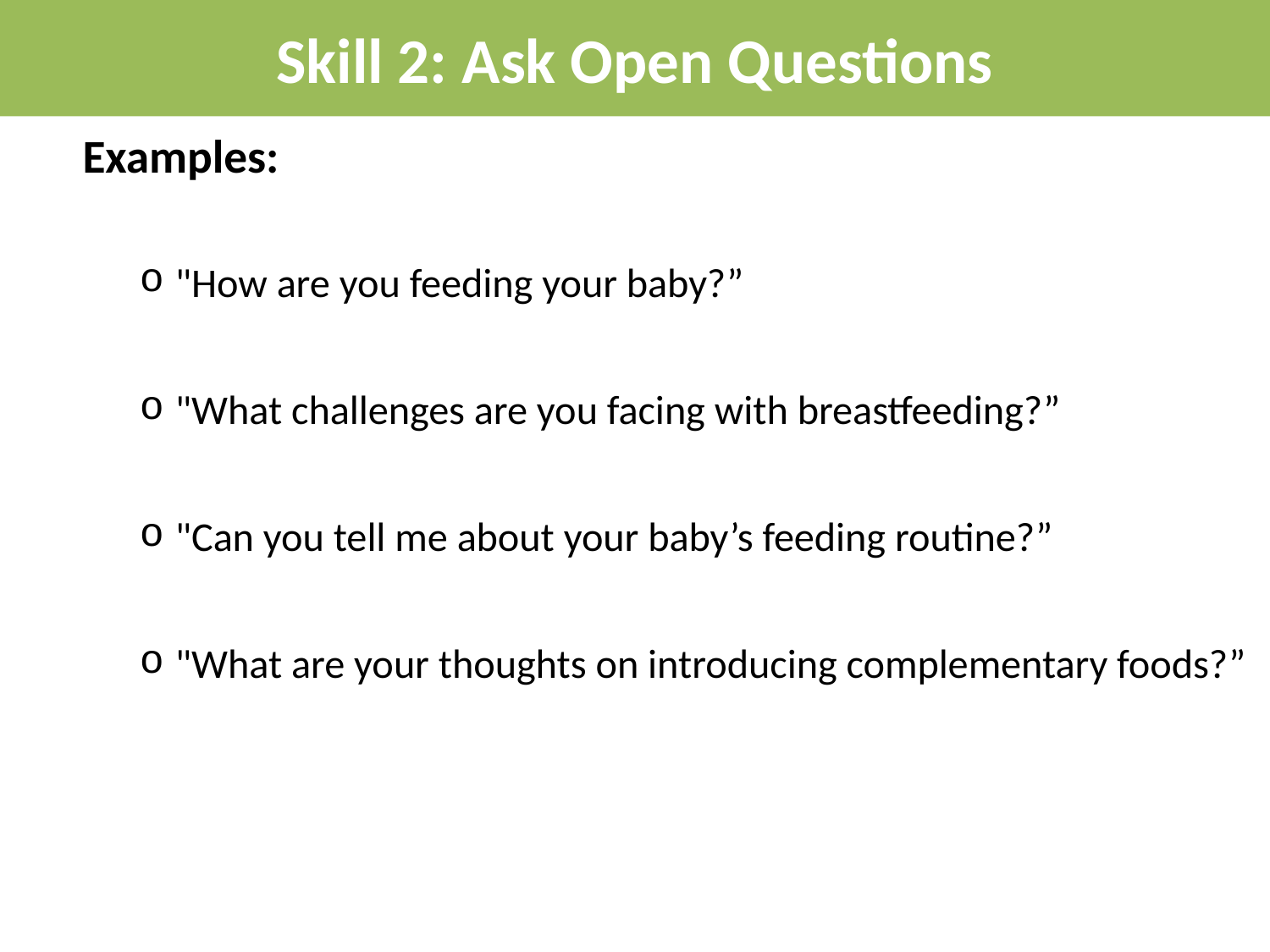

Skill 2: Ask Open Questions
Examples:

"How are you feeding your baby?”

"What challenges are you facing with breastfeeding?”

"Can you tell me about your baby’s feeding routine?”

"What are your thoughts on introducing complementary foods?”